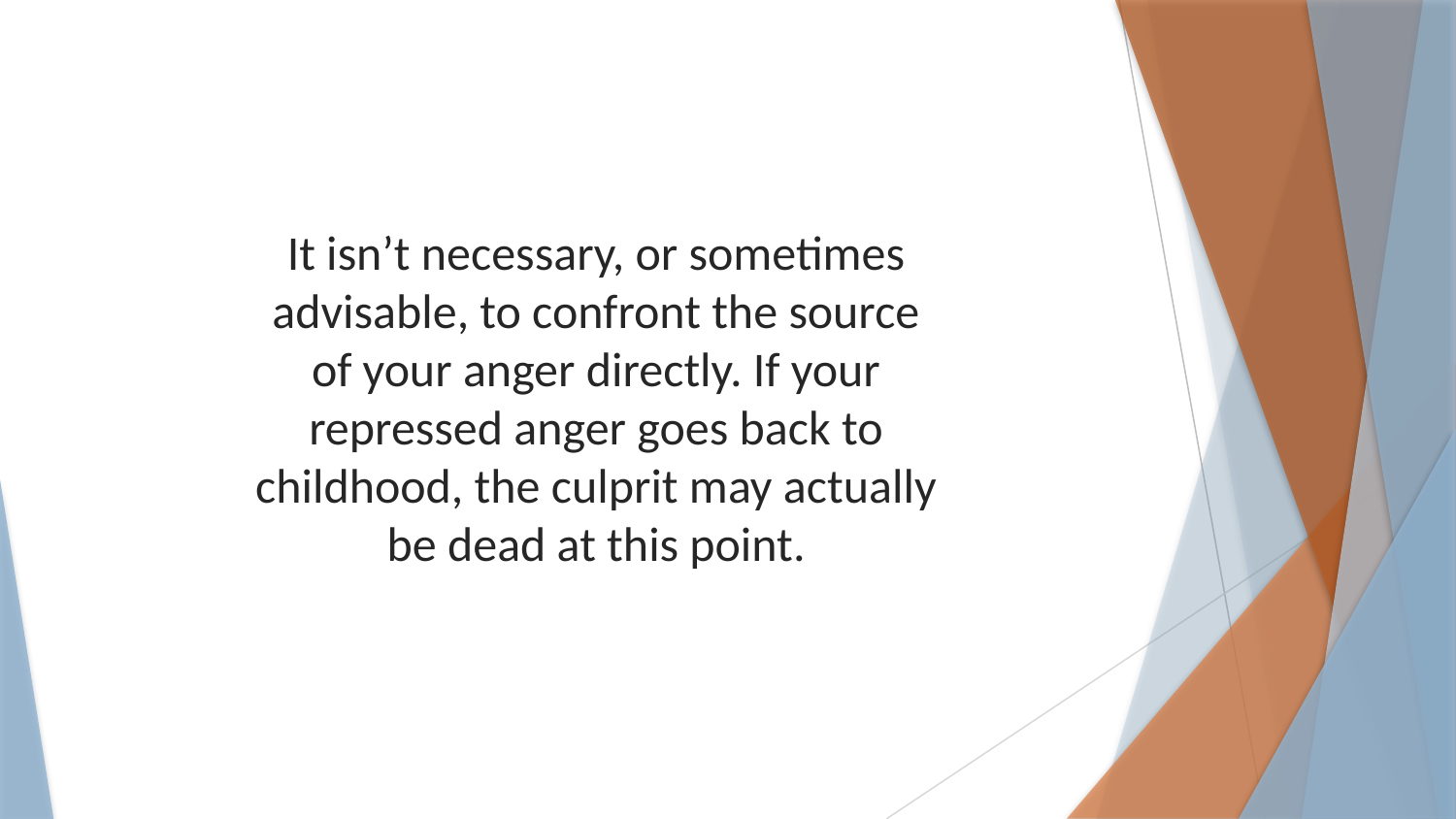

It isn’t necessary, or sometimes advisable, to confront the source of your anger directly. If your repressed anger goes back to childhood, the culprit may actually be dead at this point.